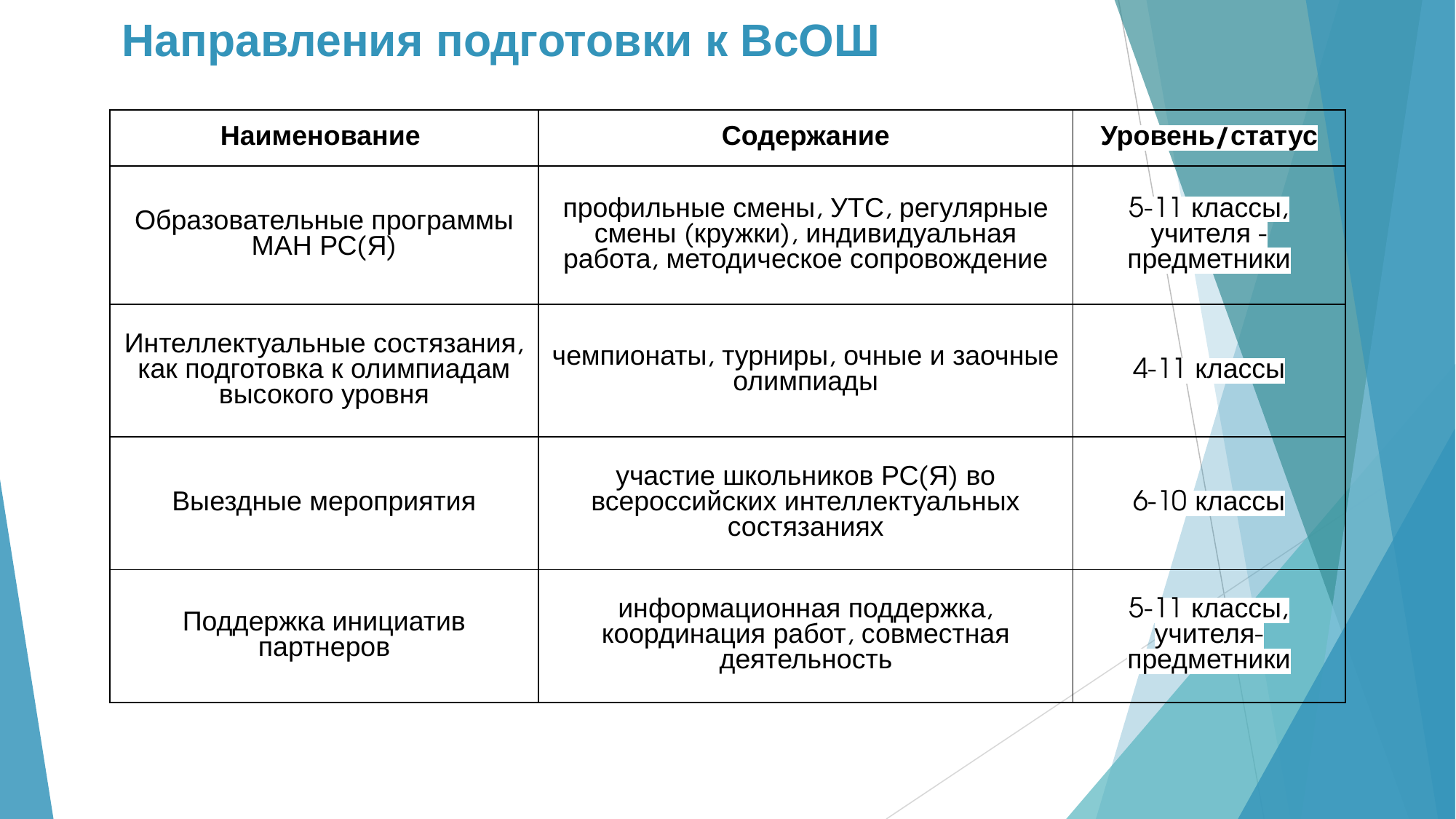

Направления подготовки к ВсОШ
| Наименование | Содержание | Уровень/статус |
| --- | --- | --- |
| Образовательные программы МАН РС(Я) | профильные смены, УТС, регулярные смены (кружки), индивидуальная работа, методическое сопровождение | 5-11 классы, учителя - предметники |
| Интеллектуальные состязания, как подготовка к олимпиадам высокого уровня | чемпионаты, турниры, очные и заочные олимпиады | 4-11 классы |
| Выездные мероприятия | участие школьников РС(Я) во всероссийских интеллектуальных состязаниях | 6-10 классы |
| Поддержка инициатив партнеров | информационная поддержка, координация работ, совместная деятельность | 5-11 классы, учителя-предметники |